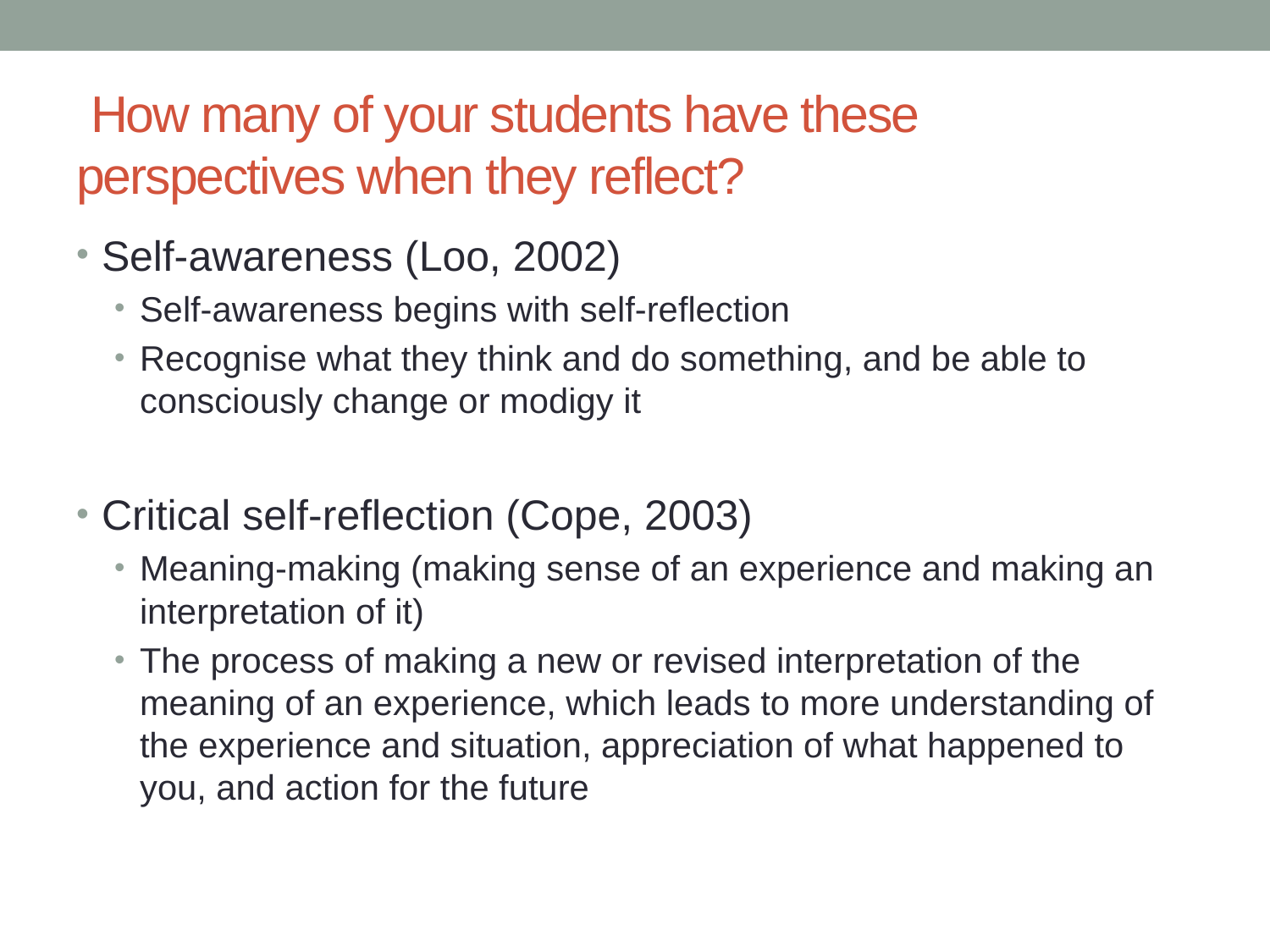

# How many of your students have these perspectives when they reflect?
Self-awareness (Loo, 2002)
Self-awareness begins with self-reflection
Recognise what they think and do something, and be able to consciously change or modigy it

Critical self-reflection (Cope, 2003)
Meaning-making (making sense of an experience and making an interpretation of it)
The process of making a new or revised interpretation of the meaning of an experience, which leads to more understanding of the experience and situation, appreciation of what happened to you, and action for the future